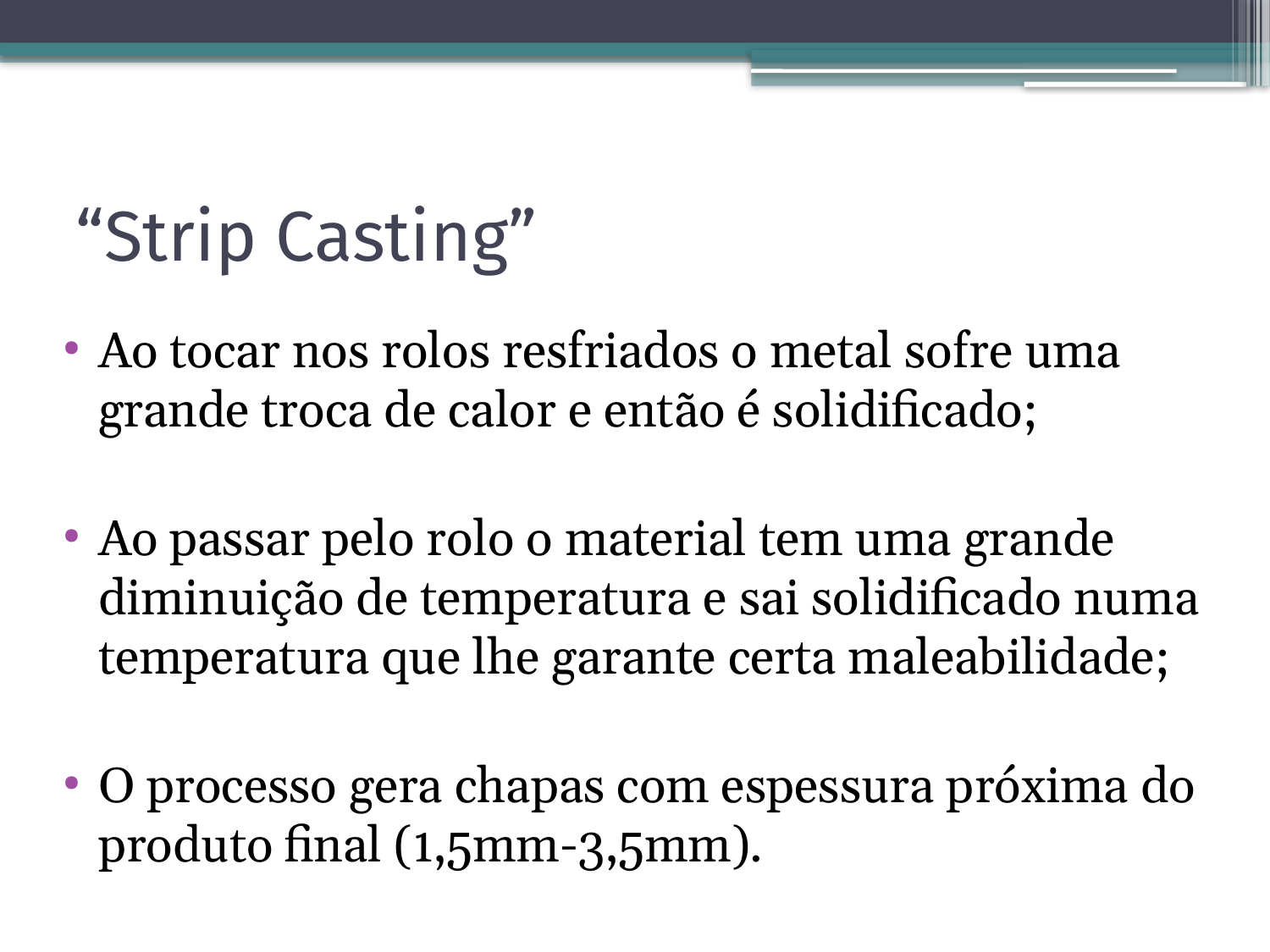

# “Strip Casting”
Ao tocar nos rolos resfriados o metal sofre uma grande troca de calor e então é solidificado;

Ao passar pelo rolo o material tem uma grande diminuição de temperatura e sai solidificado numa temperatura que lhe garante certa maleabilidade;

O processo gera chapas com espessura próxima do produto final (1,5mm-3,5mm).